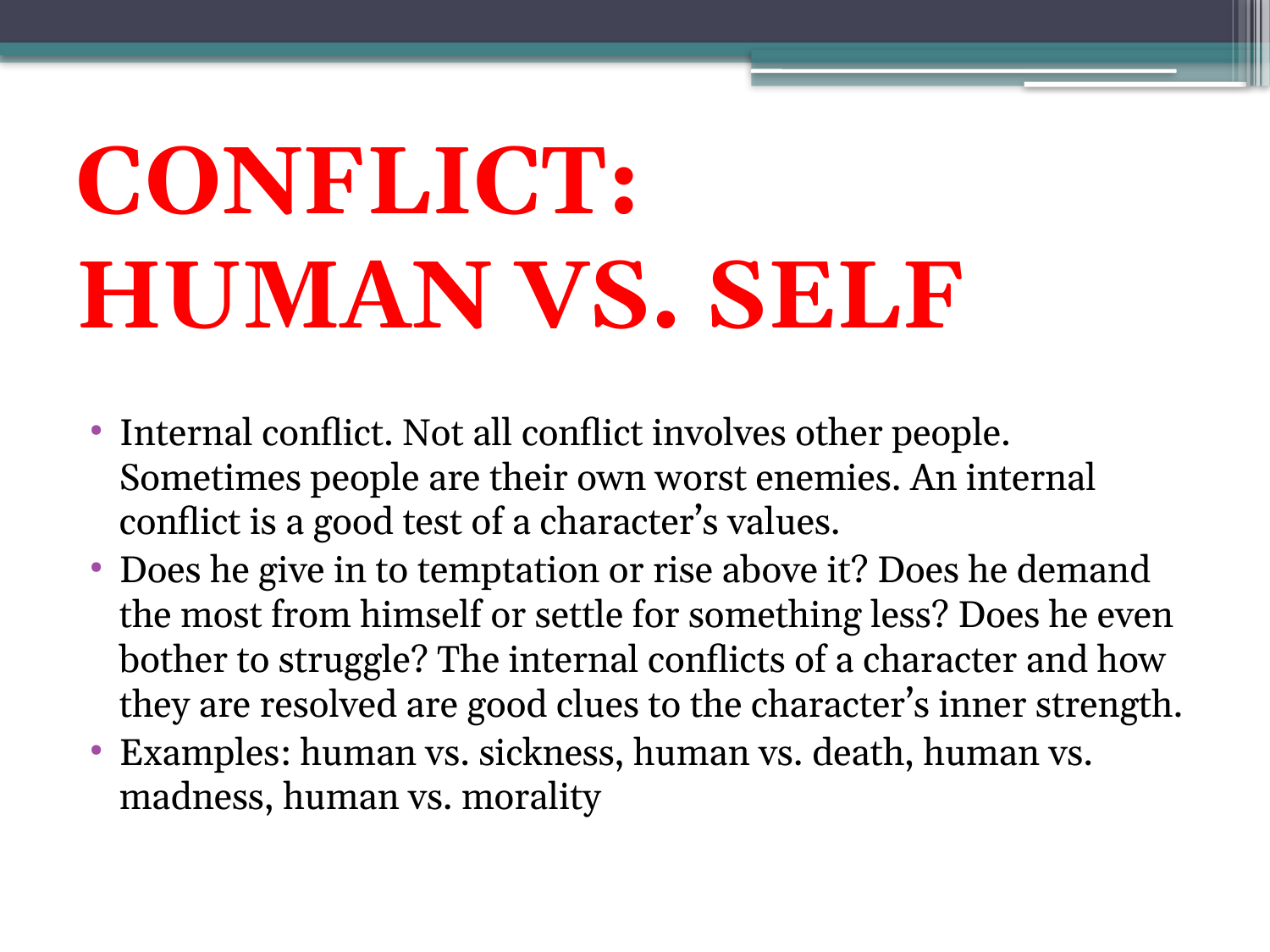

# CONFLICT: HUMAN VS. SELF
Internal conflict. Not all conflict involves other people. Sometimes people are their own worst enemies. An internal conflict is a good test of a character’s values.
Does he give in to temptation or rise above it? Does he demand the most from himself or settle for something less? Does he even bother to struggle? The internal conflicts of a character and how they are resolved are good clues to the character’s inner strength.
Examples: human vs. sickness, human vs. death, human vs. madness, human vs. morality